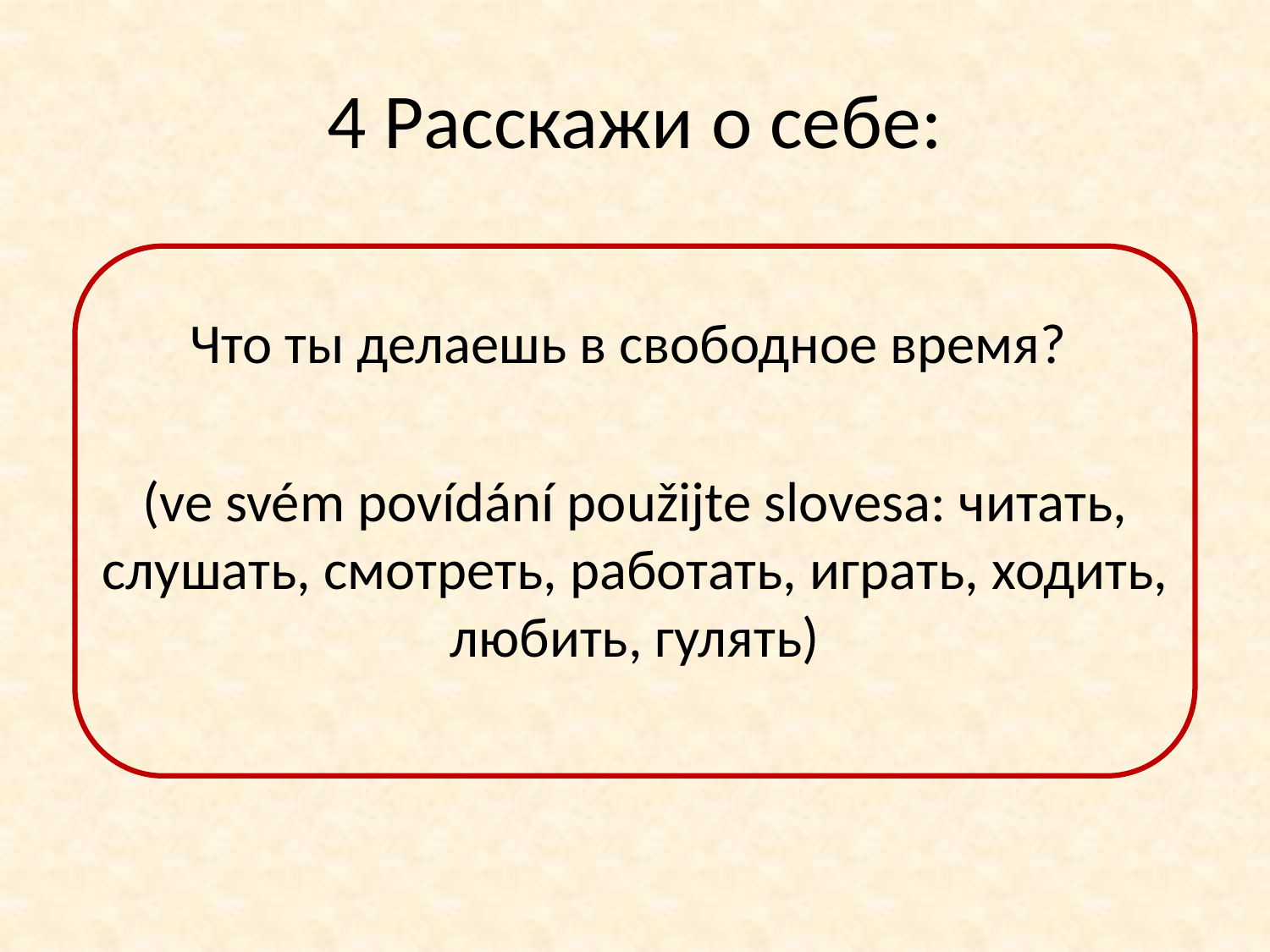

# 4 Расскажи о себе:

Что ты делаешь в свободное время?

(ve svém povídání použijte slovesa: читать, слушать, смотреть, работать, играть, ходить, любить, гулять)